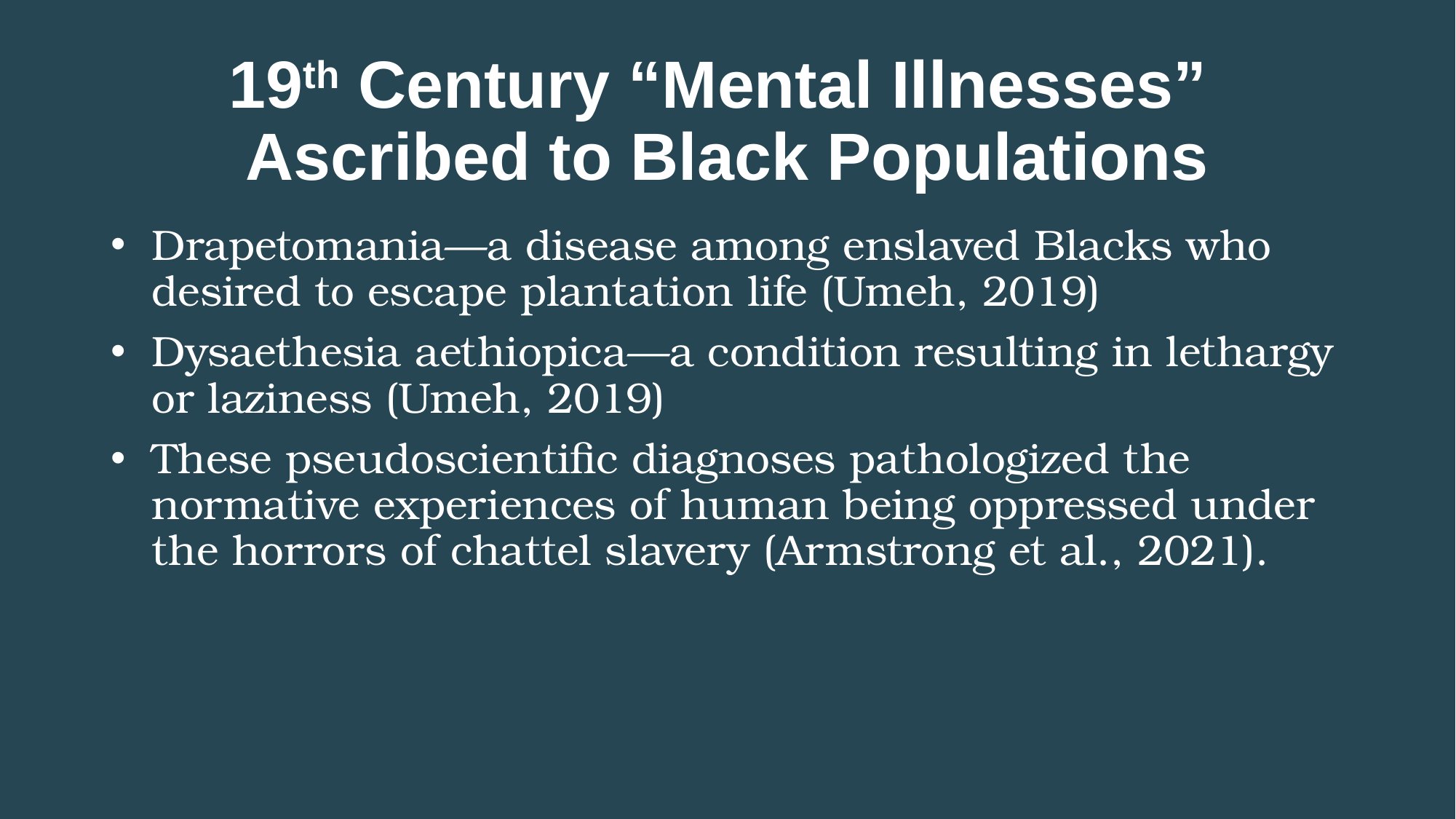

# 19th Century “Mental Illnesses” Ascribed to Black Populations
Drapetomania—a disease among enslaved Blacks who desired to escape plantation life (Umeh, 2019)
Dysaethesia aethiopica—a condition resulting in lethargy or laziness (Umeh, 2019)
These pseudoscientific diagnoses pathologized the normative experiences of human being oppressed under the horrors of chattel slavery (Armstrong et al., 2021).